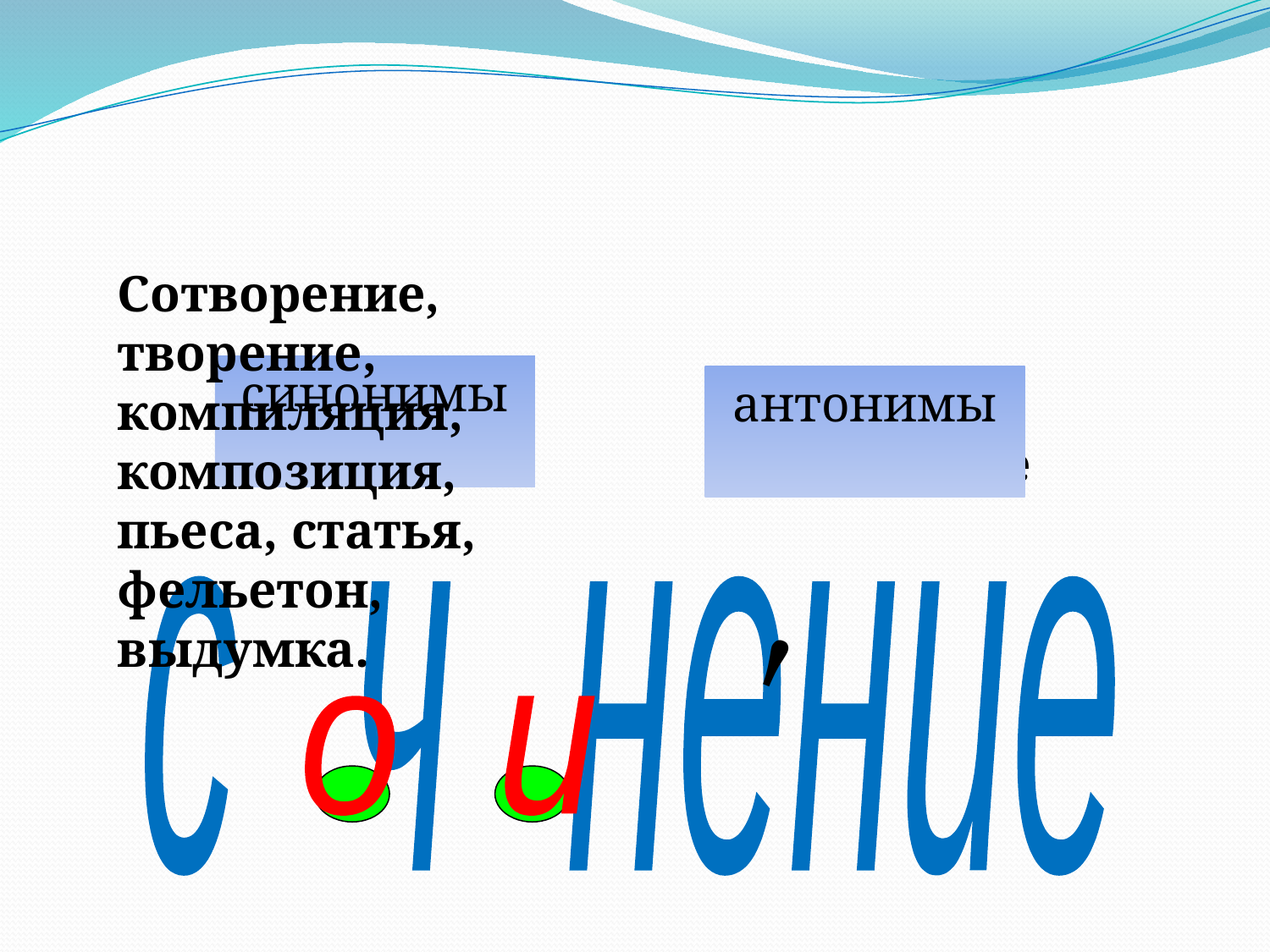

Сотворение,
творение, компиляция, композиция, пьеса, статья, фельетон, выдумка.
синонимы

антонимы

сотворение
 с  ч  нение
′
о
и